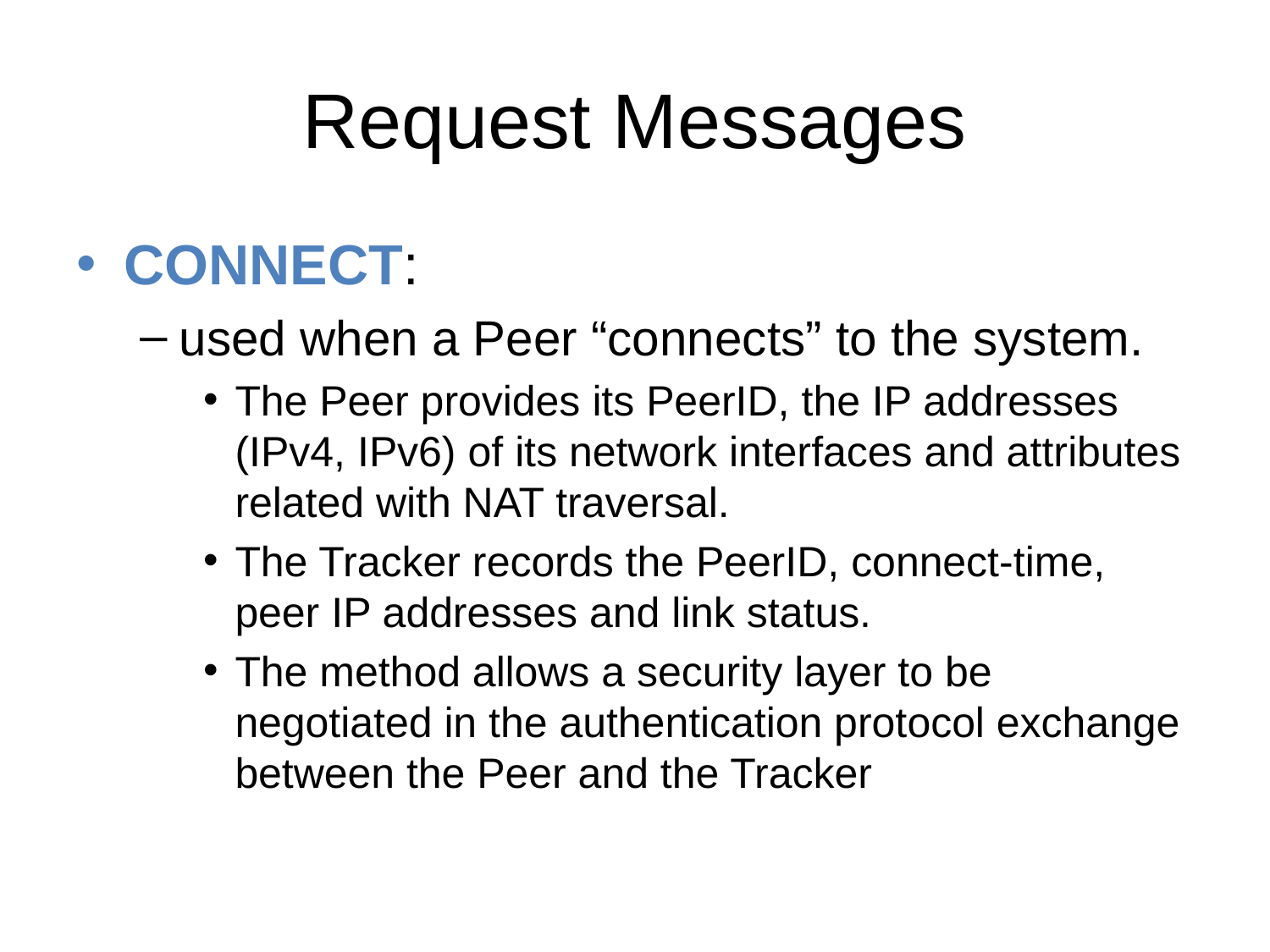

# Request Messages
CONNECT:
used when a Peer “connects” to the system.
The Peer provides its PeerID, the IP addresses (IPv4, IPv6) of its network interfaces and attributes related with NAT traversal.
The Tracker records the PeerID, connect-time, peer IP addresses and link status.
The method allows a security layer to be negotiated in the authentication protocol exchange between the Peer and the Tracker